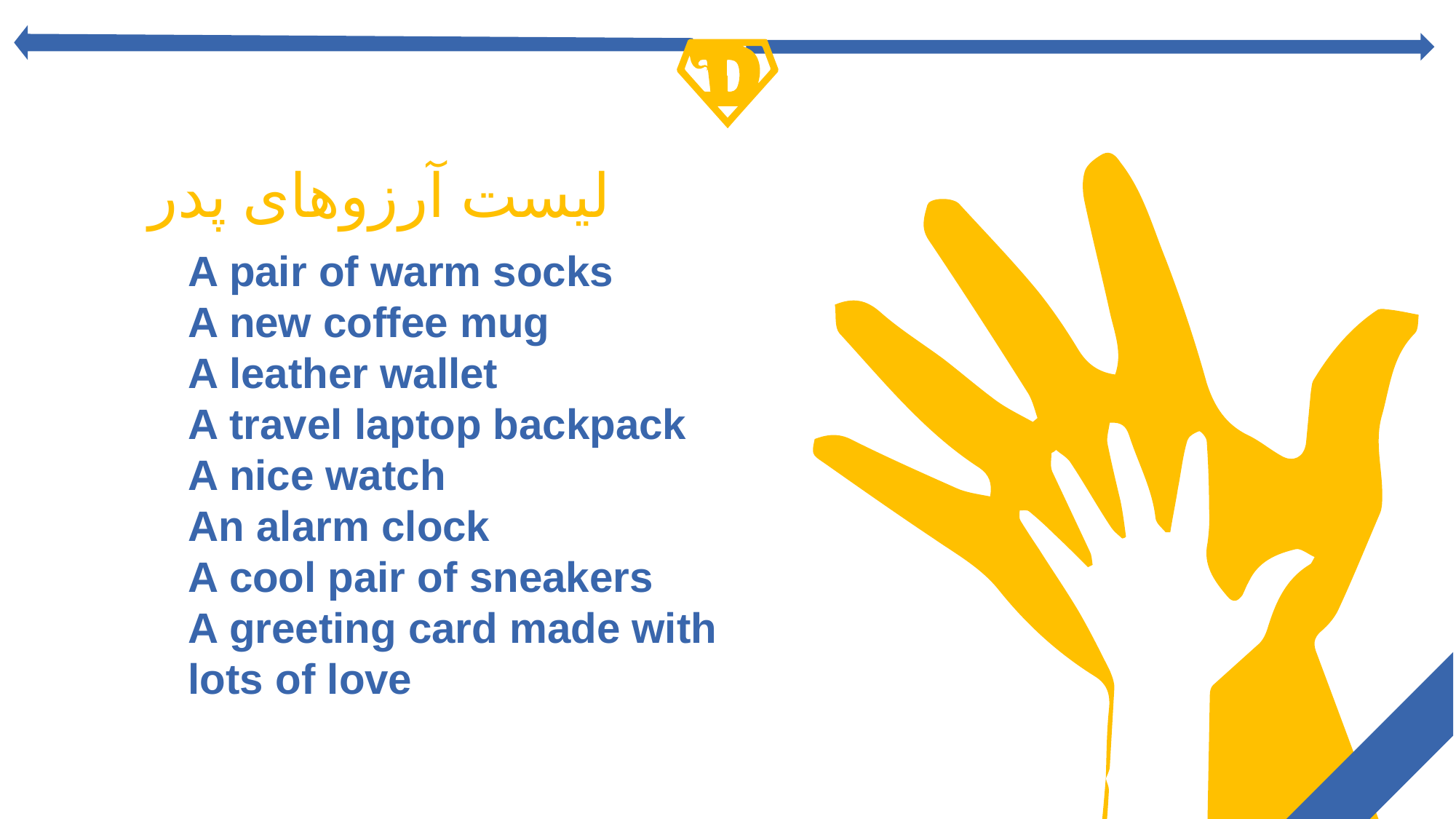

# لیست آرزوهای پدر

A pair of warm socks
A new coffee mug
A leather wallet
A travel laptop backpack
A nice watch
An alarm clock
A cool pair of sneakers
A greeting card made with lots of love